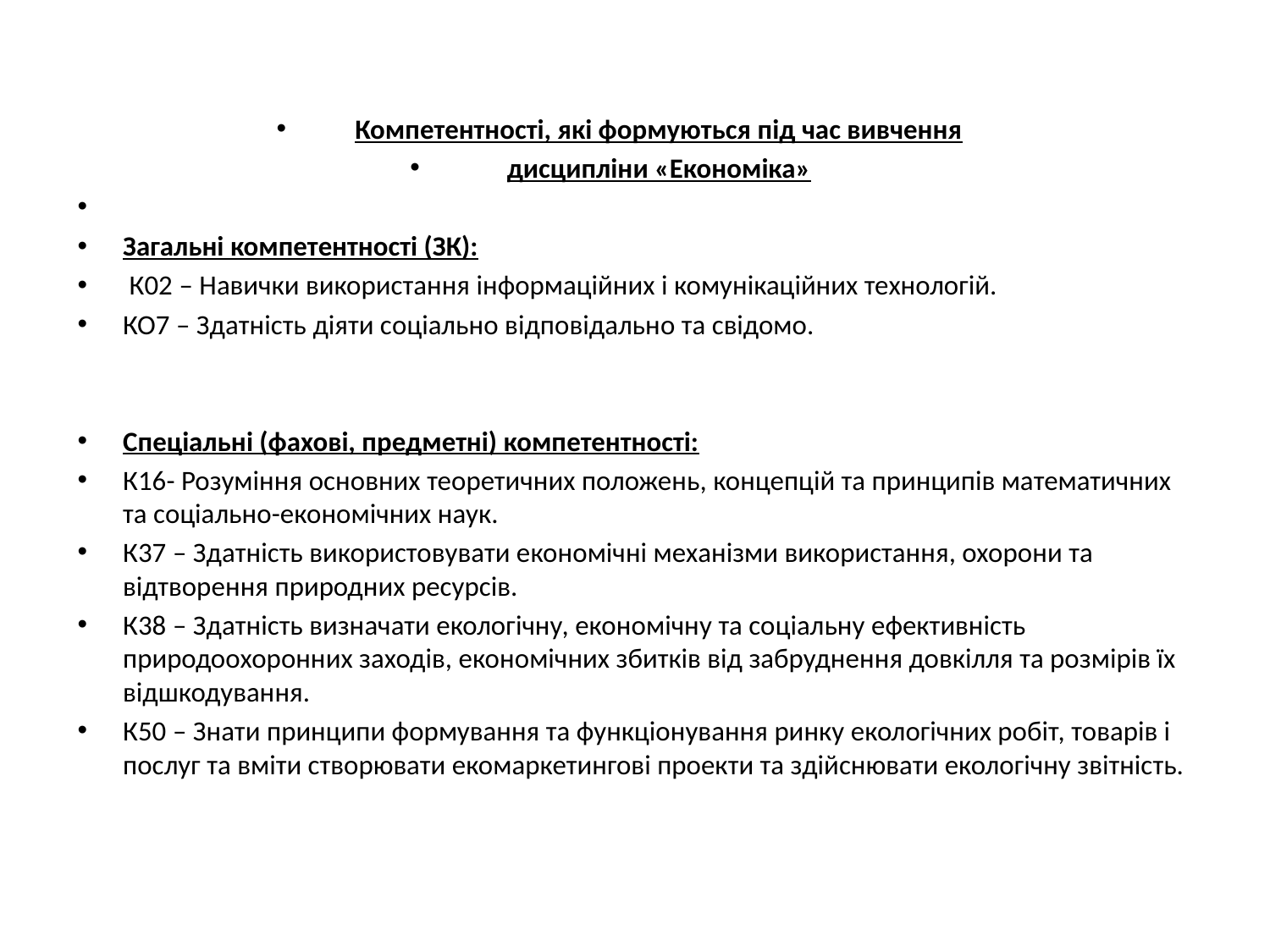

Компетентності, які формуються під час вивчення
дисципліни «Економіка»

Загальні компетентності (ЗК):
 К02 – Навички використання інформаційних і комунікаційних технологій.
КО7 – Здатність діяти соціально відповідально та свідомо.

Спеціальні (фахові, предметні) компетентності:
К16- Розуміння основних теоретичних положень, концепцій та принципів математичних та соціально-економічних наук.
К37 – Здатність використовувати економічні механізми використання, охорони та відтворення природних ресурсів.
К38 – Здатність визначати екологічну, економічну та соціальну ефективність природоохоронних заходів, економічних збитків від забруднення довкілля та розмірів їх відшкодування.
К50 – Знати принципи формування та функціонування ринку екологічних робіт, товарів і послуг та вміти створювати екомаркетингові проекти та здійснювати екологічну звітність.